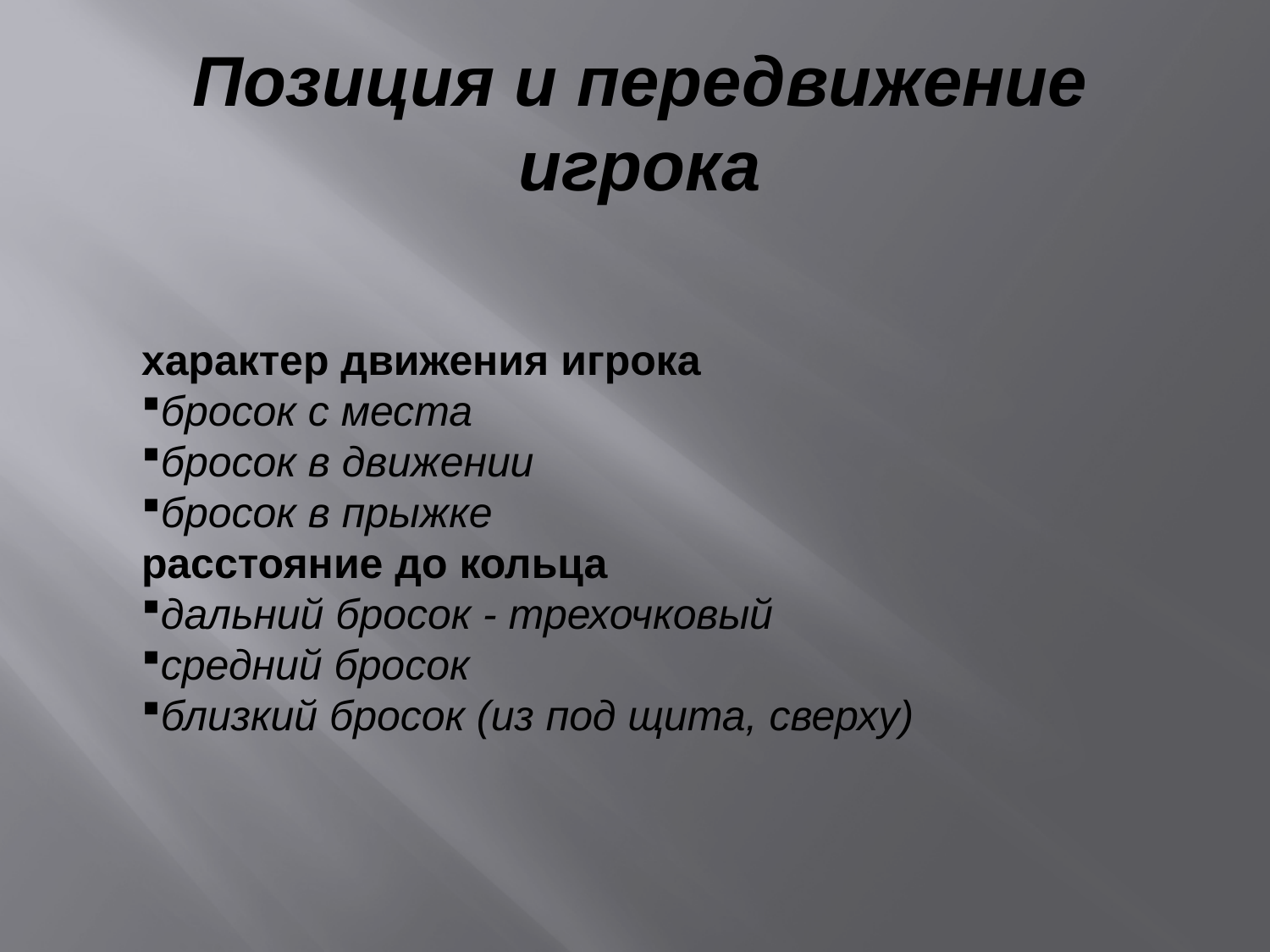

Позиция и передвижение игрока
характер движения игрока
бросок с места
бросок в движении
бросок в прыжке
расстояние до кольца
дальний бросок - трехочковый
средний бросок
близкий бросок (из под щита, сверху)